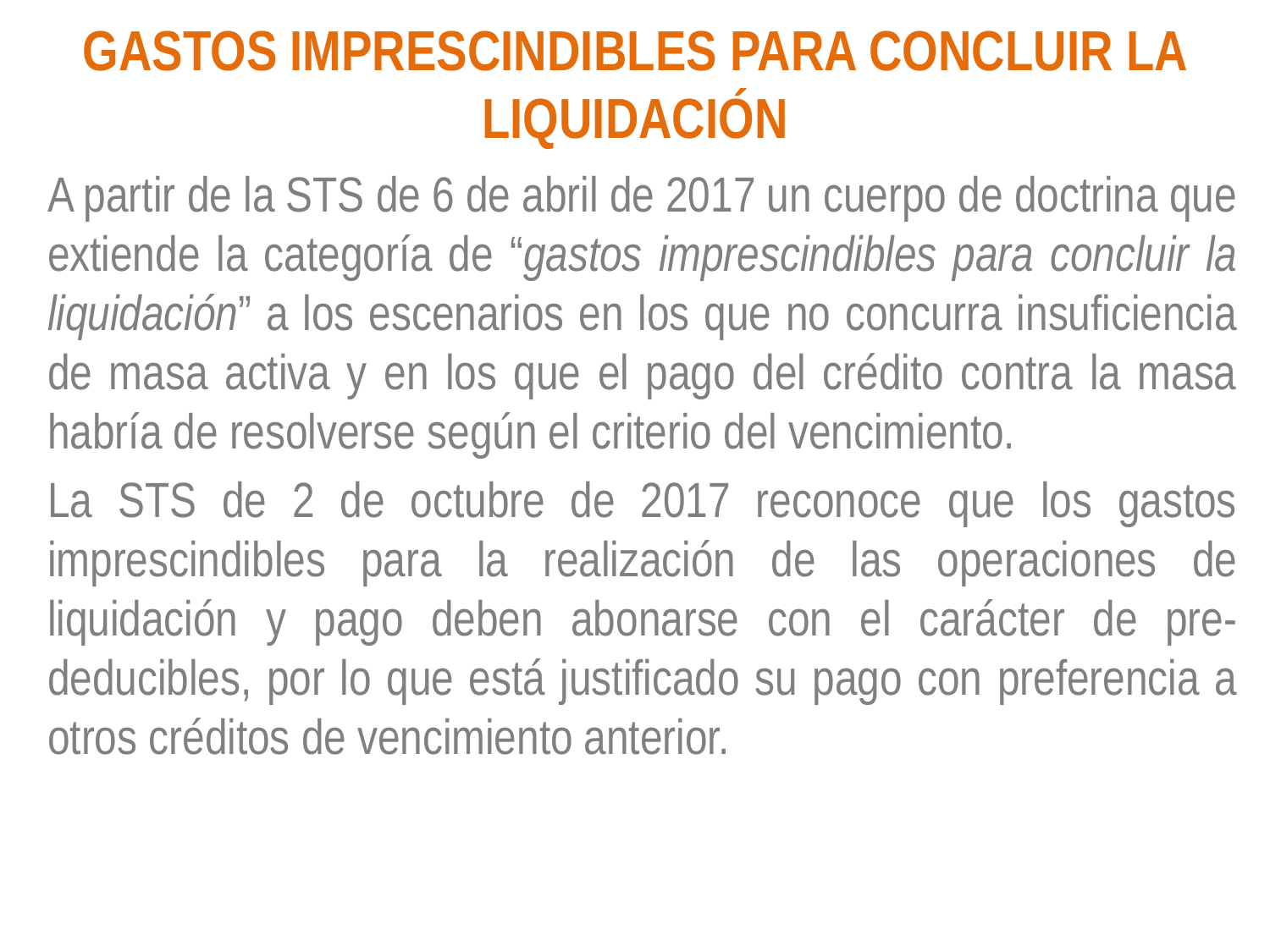

# GASTOS IMPRESCINDIBLES PARA CONCLUIR LA LIQUIDACIÓN
A partir de la STS de 6 de abril de 2017 un cuerpo de doctrina que extiende la categoría de “gastos imprescindibles para concluir la liquidación” a los escenarios en los que no concurra insuficiencia de masa activa y en los que el pago del crédito contra la masa habría de resolverse según el criterio del vencimiento.
La STS de 2 de octubre de 2017 reconoce que los gastos imprescindibles para la realización de las operaciones de liquidación y pago deben abonarse con el carácter de pre-deducibles, por lo que está justificado su pago con preferencia a otros créditos de vencimiento anterior.